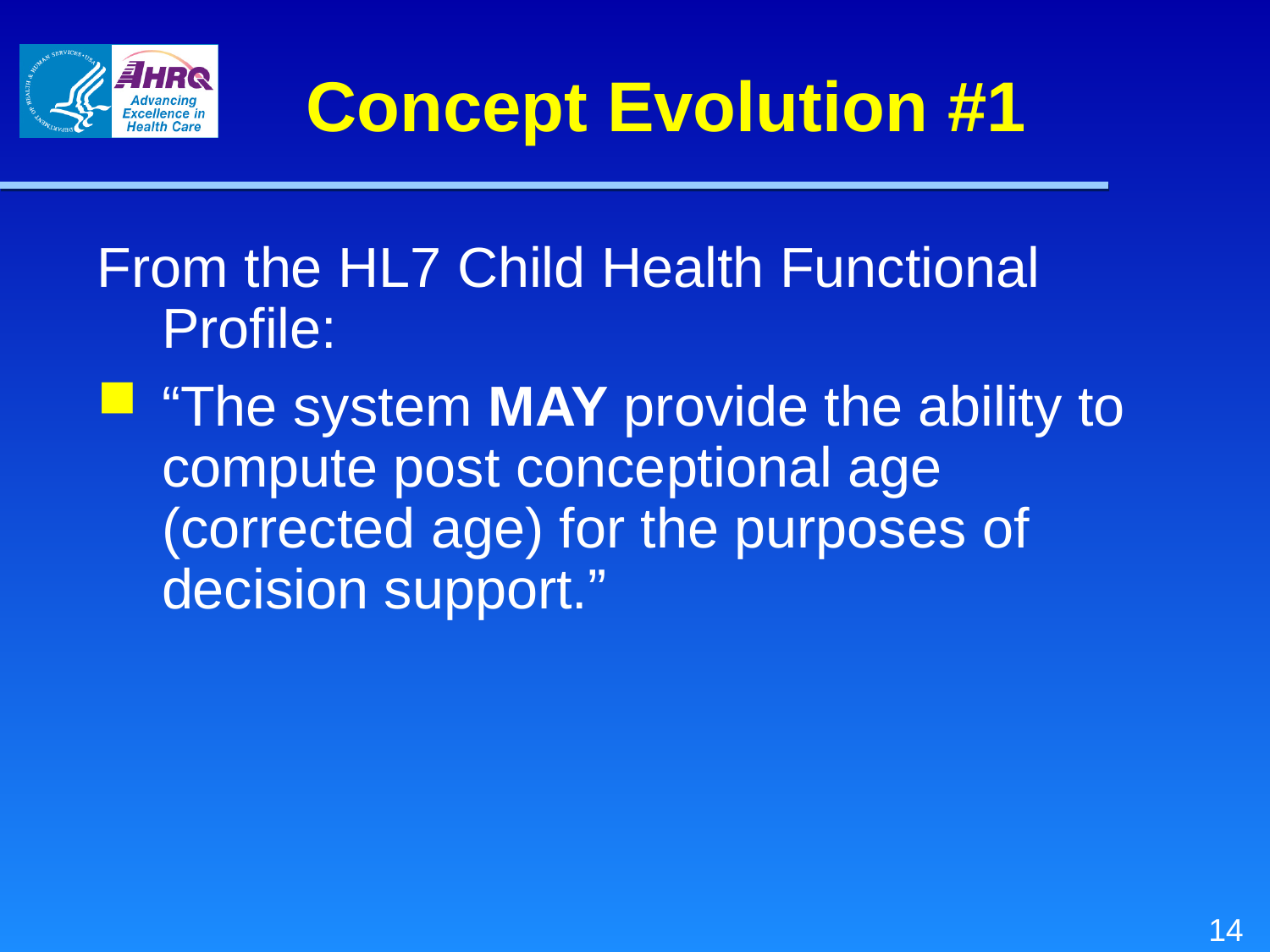

# Concept Evolution #1
From the HL7 Child Health Functional Profile:
“The system MAY provide the ability to compute post conceptional age (corrected age) for the purposes of decision support.”
14